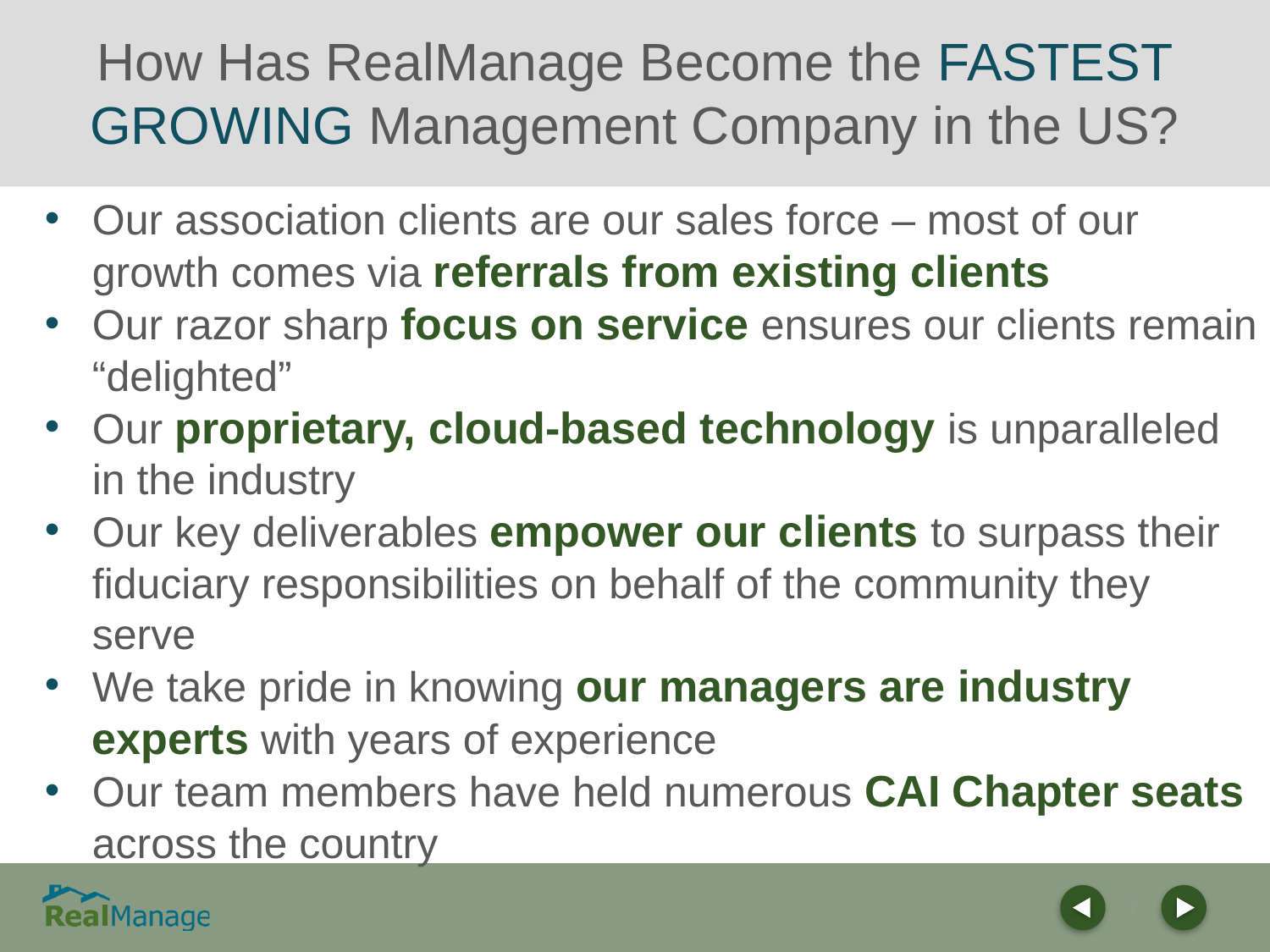

# How Has RealManage Become the FASTEST GROWING Management Company in the US?
Our association clients are our sales force – most of our growth comes via referrals from existing clients
Our razor sharp focus on service ensures our clients remain “delighted”
Our proprietary, cloud-based technology is unparalleled in the industry
Our key deliverables empower our clients to surpass their fiduciary responsibilities on behalf of the community they serve
We take pride in knowing our managers are industry experts with years of experience
Our team members have held numerous CAI Chapter seats across the country

7